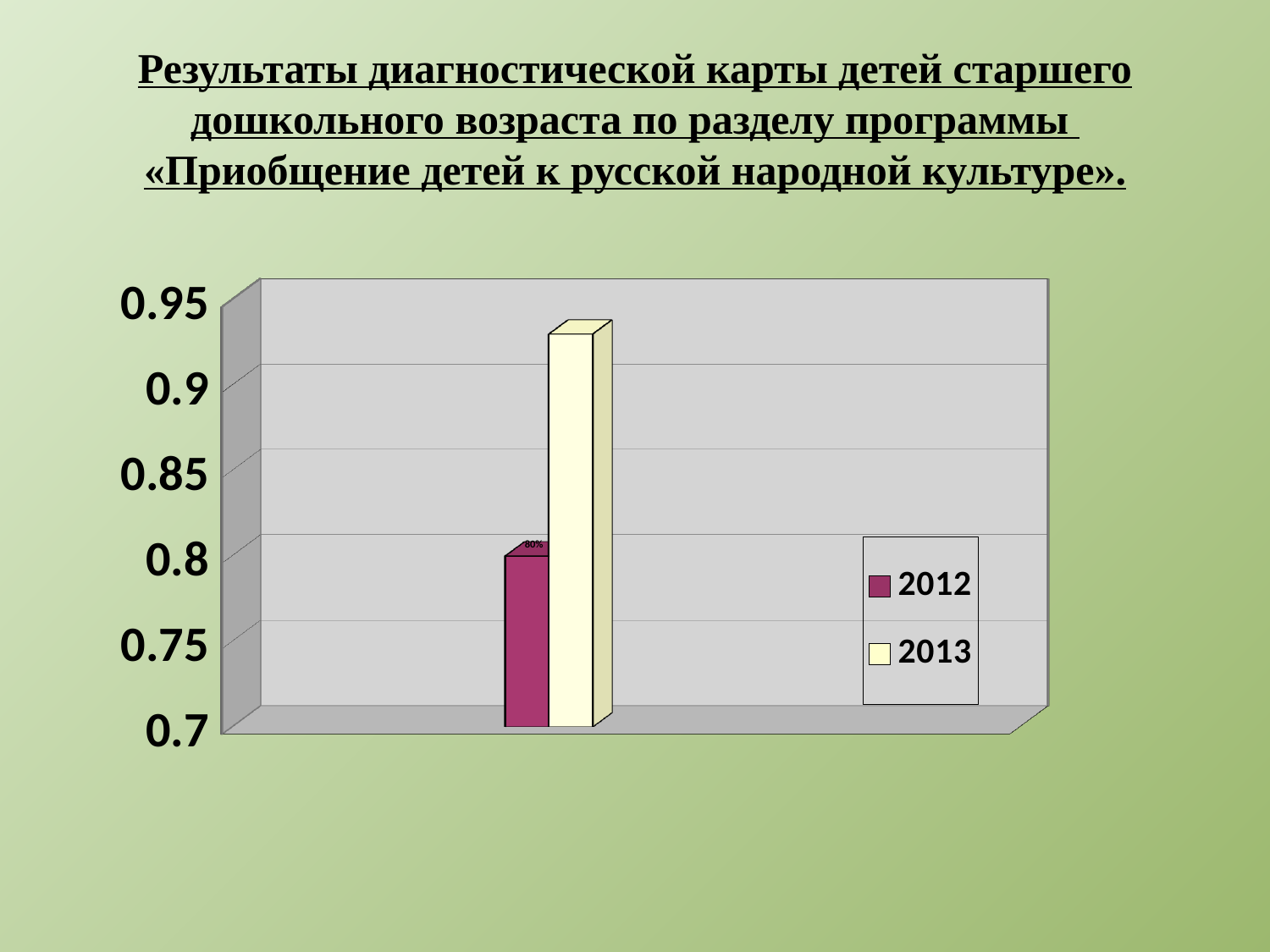

# Результаты диагностической карты детей старшего дошкольного возраста по разделу программы «Приобщение детей к русской народной культуре».

[unsupported chart]